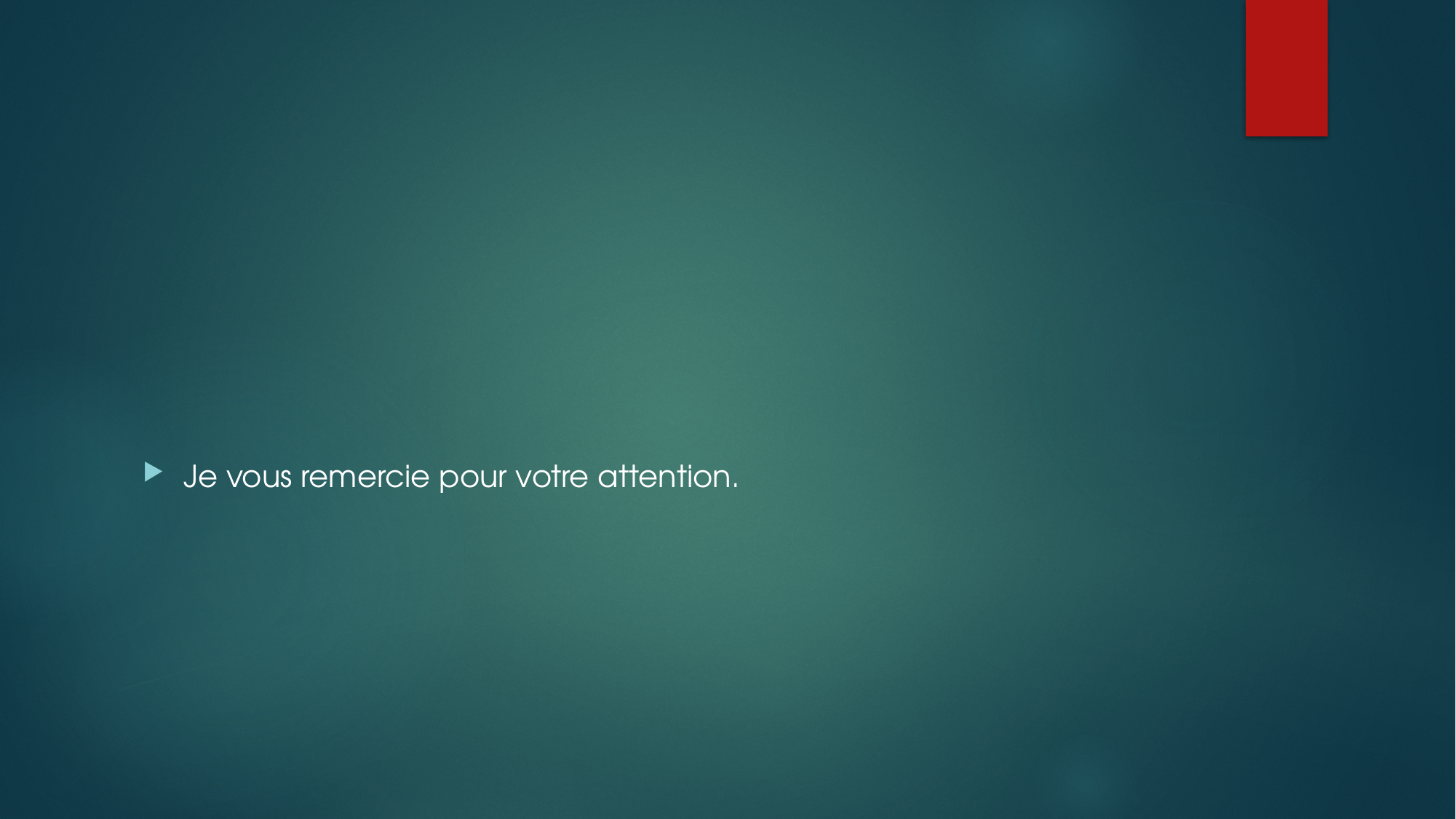

#

Je vous remercie pour votre attention.